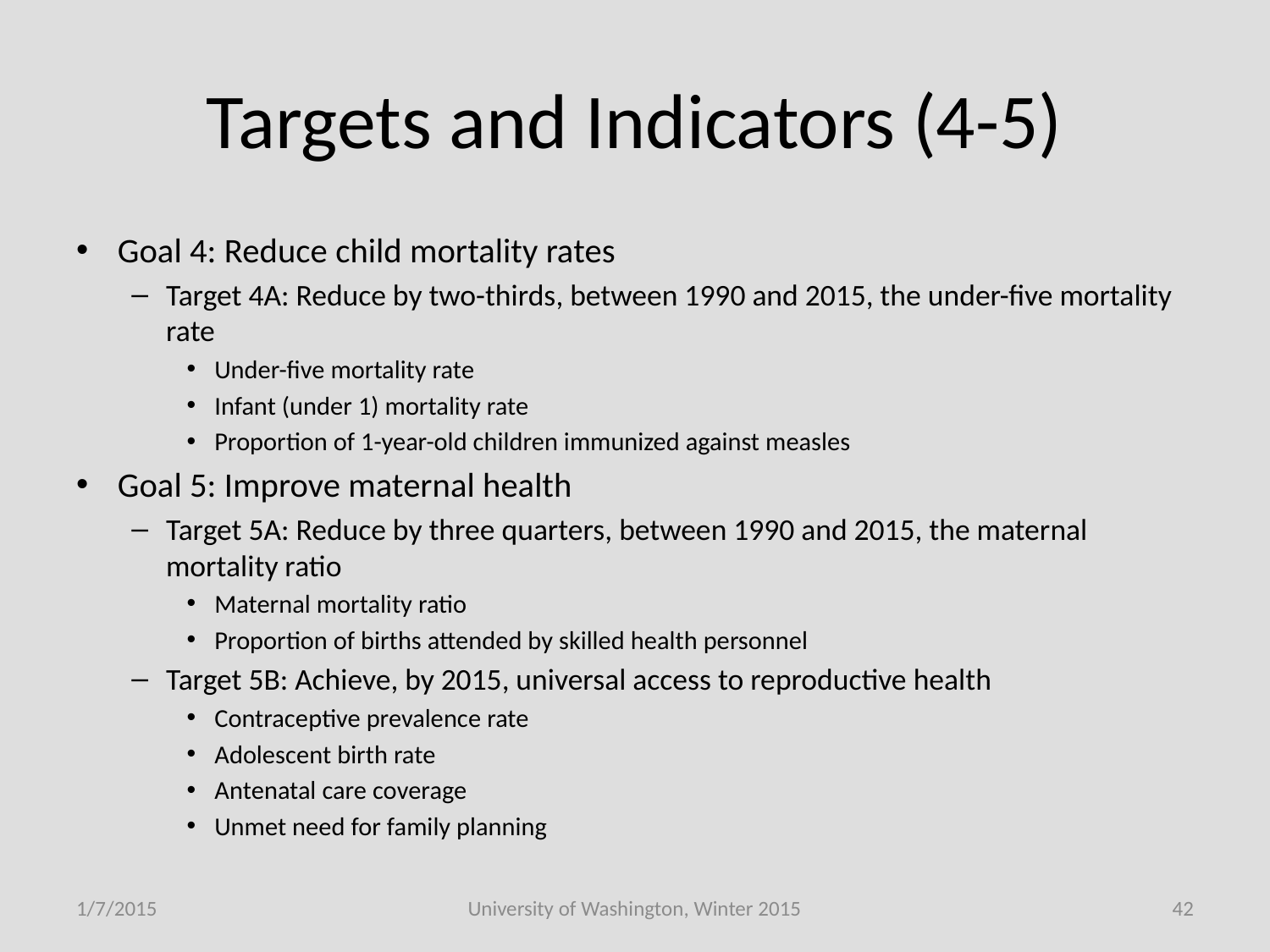

# Targets and Indicators (4-5)
Goal 4: Reduce child mortality rates
Target 4A: Reduce by two-thirds, between 1990 and 2015, the under-five mortality rate
Under-five mortality rate
Infant (under 1) mortality rate
Proportion of 1-year-old children immunized against measles
Goal 5: Improve maternal health
Target 5A: Reduce by three quarters, between 1990 and 2015, the maternal mortality ratio
Maternal mortality ratio
Proportion of births attended by skilled health personnel
Target 5B: Achieve, by 2015, universal access to reproductive health
Contraceptive prevalence rate
Adolescent birth rate
Antenatal care coverage
Unmet need for family planning
1/7/2015
University of Washington, Winter 2015
42